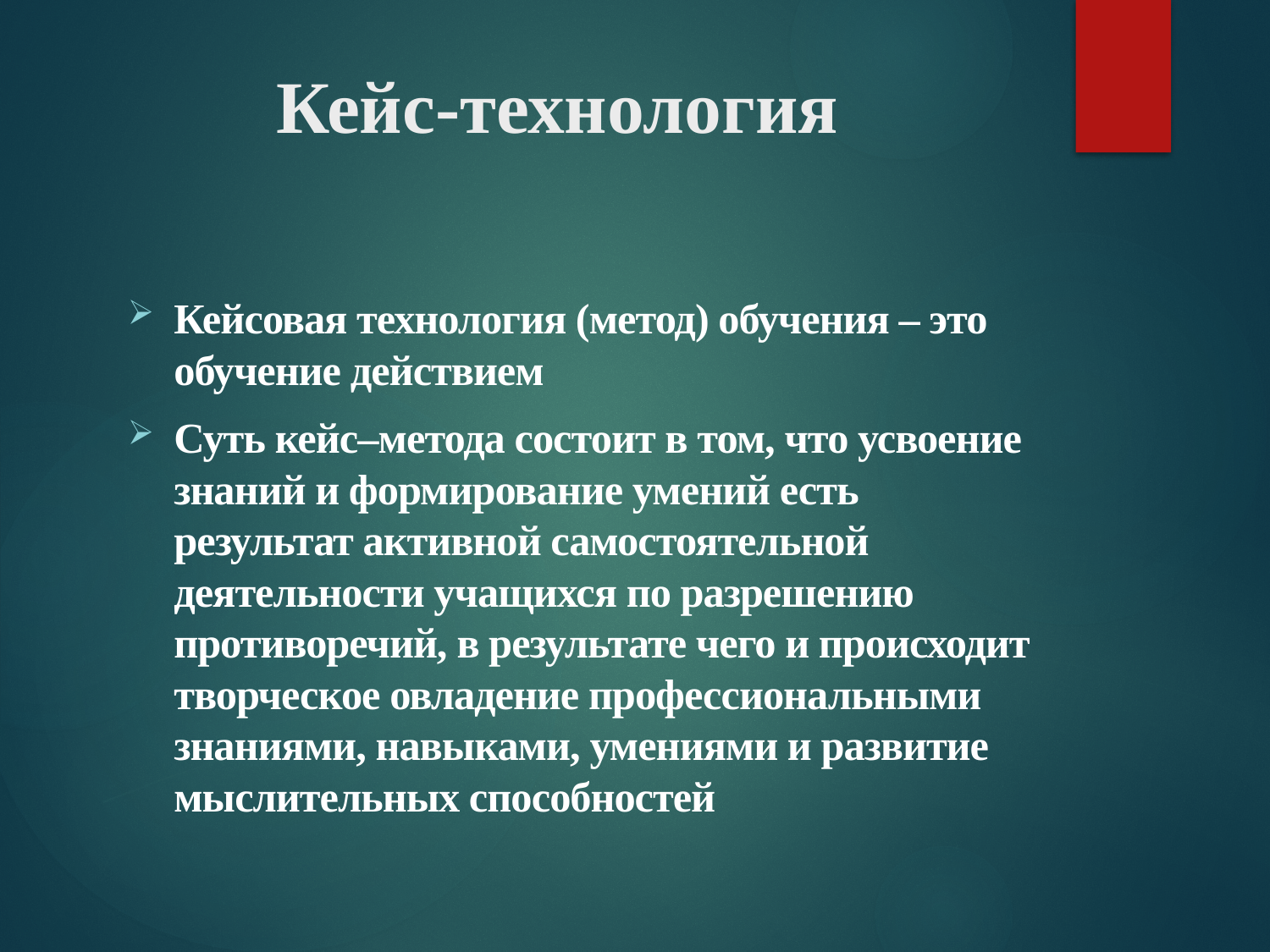

# Кейс-технология
Кейсовая технология (метод) обучения – это обучение действием
Суть кейс–метода состоит в том, что усвоение знаний и формирование умений есть результат активной самостоятельной деятельности учащихся по разрешению противоречий, в результате чего и происходит творческое овладение профессиональными знаниями, навыками, умениями и развитие мыслительных способностей